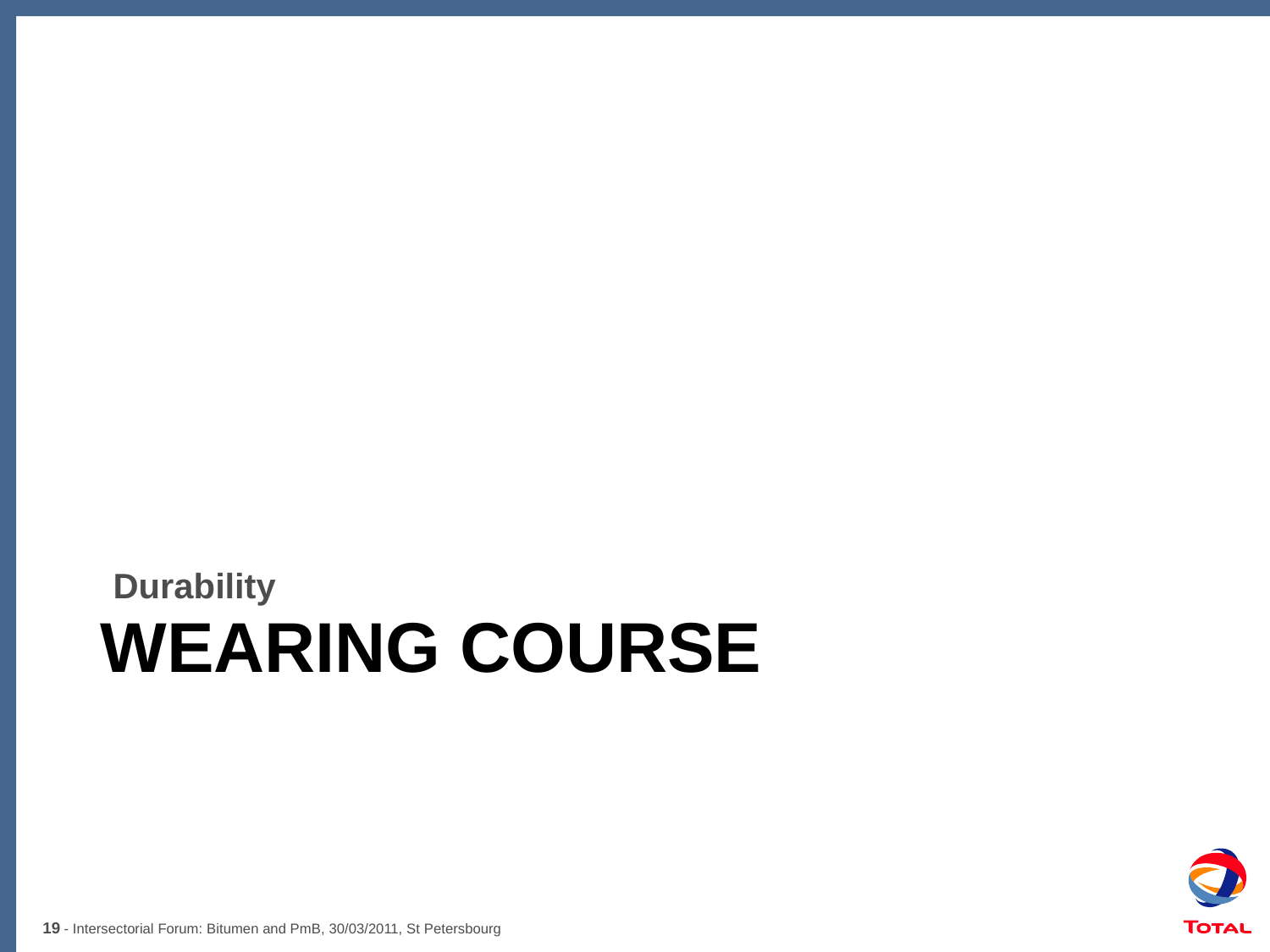

Durability
# Wearing course
19
- Intersectorial Forum: Bitumen and PmB, 30/03/2011, St Petersbourg